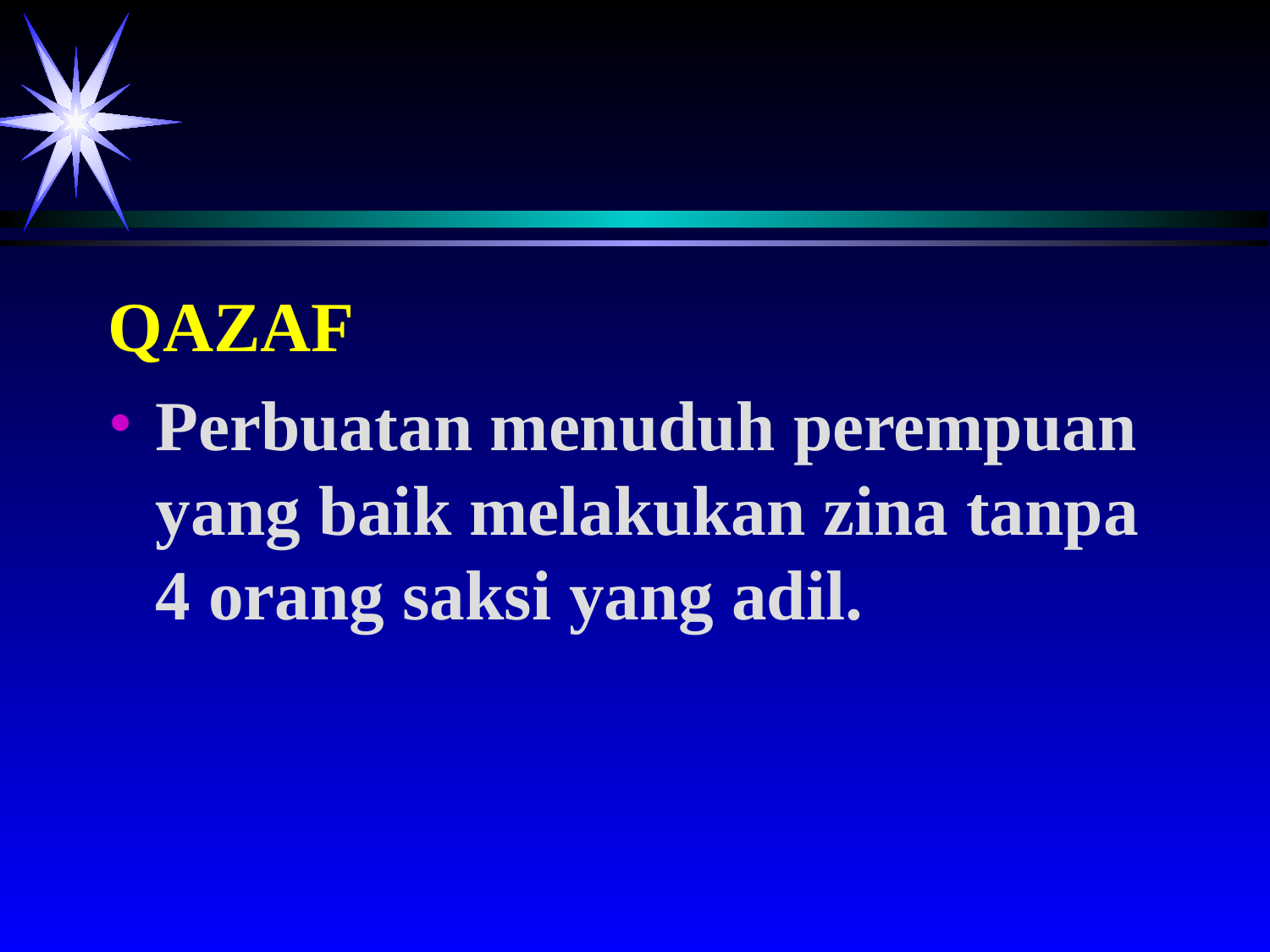

QAZAF
Perbuatan menuduh perempuan yang baik melakukan zina tanpa 4 orang saksi yang adil.